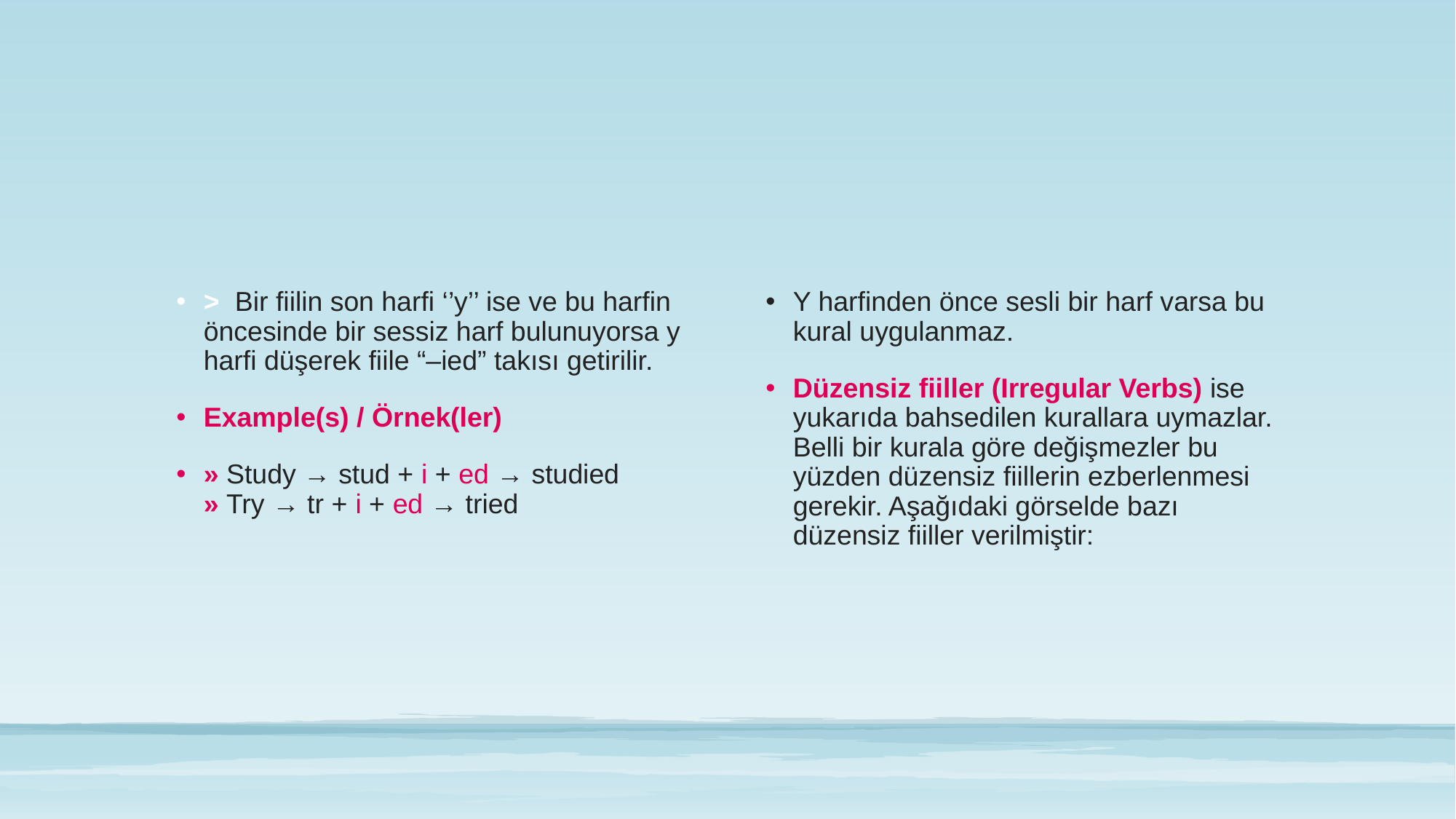

#

>  Bir fiilin son harfi ‘’y’’ ise ve bu harfin öncesinde bir sessiz harf bulunuyorsa y harfi düşerek fiile “–ied” takısı getirilir.
Example(s) / Örnek(ler)
» Study → stud + i + ed → studied
» Try → tr + i + ed → tried

Y harfinden önce sesli bir harf varsa bu kural uygulanmaz.
Düzensiz fiiller (Irregular Verbs) ise yukarıda bahsedilen kurallara uymazlar. Belli bir kurala göre değişmezler bu yüzden düzensiz fiillerin ezberlenmesi gerekir. Aşağıdaki görselde bazı düzensiz fiiller verilmiştir: